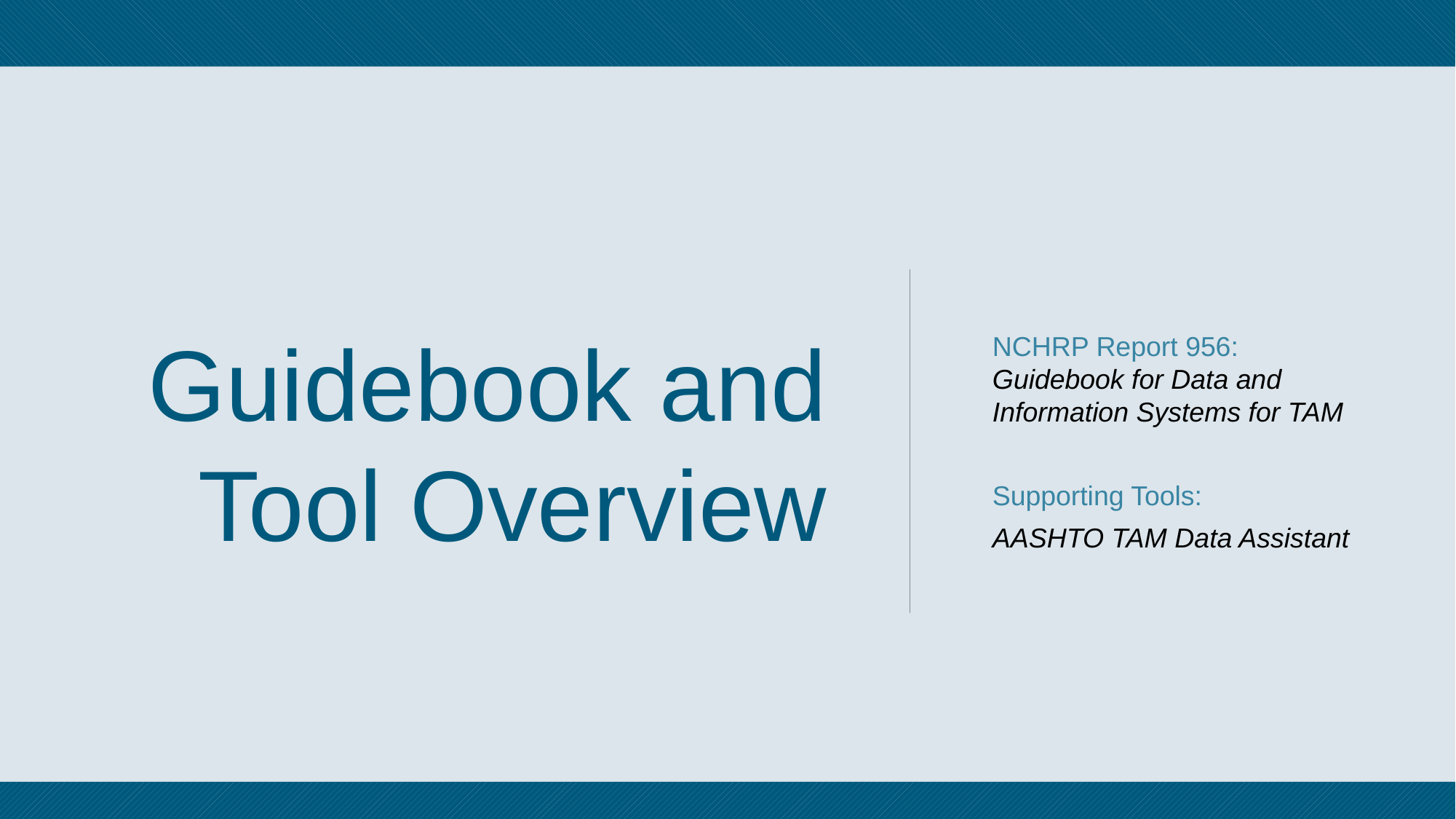

Guidebook and Tool Overview
NCHRP Report 956: Guidebook for Data and Information Systems for TAM

Supporting Tools:
AASHTO TAM Data Assistant